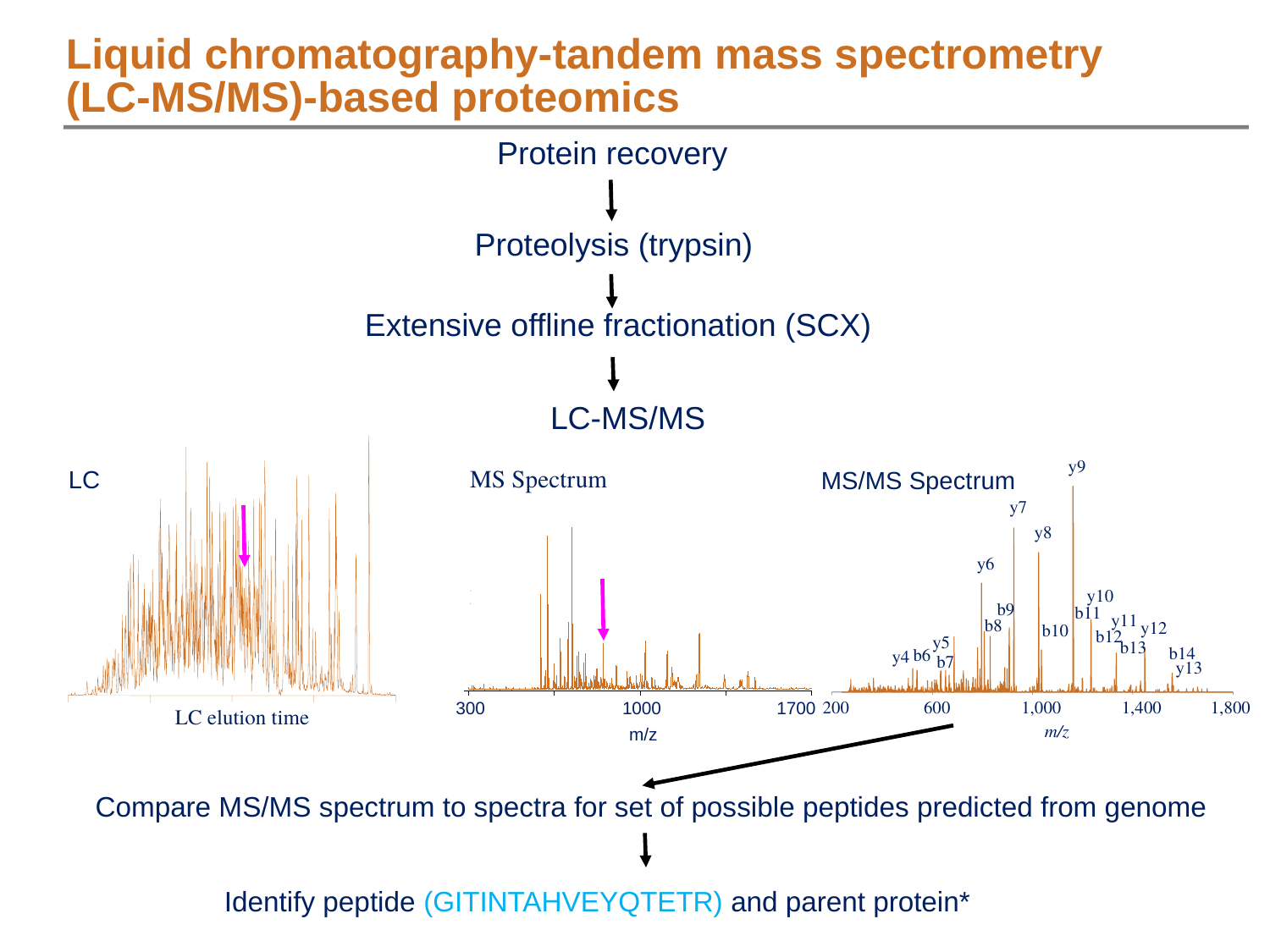

# Liquid chromatography-tandem mass spectrometry (LC-MS/MS)-based proteomics
Protein recovery

Proteolysis (trypsin)

Extensive offline fractionation (SCX)

 LC-MS/MS

LC elution time
LC
MS/MS Spectrum
MS Spectrum

l
i

200
600
1,000
1,400
1,800
300

1000

1700
m/z
m/z
y9
y7
y8
y6
y10
b9
b11
y11
b8
y12
b10
b12
y5
b13
b14
b6
y4
b7
y13

Compare MS/MS spectrum to spectra for set of possible peptides predicted from genome

Identify peptide (GITINTAHVEYQTETR) and parent protein*